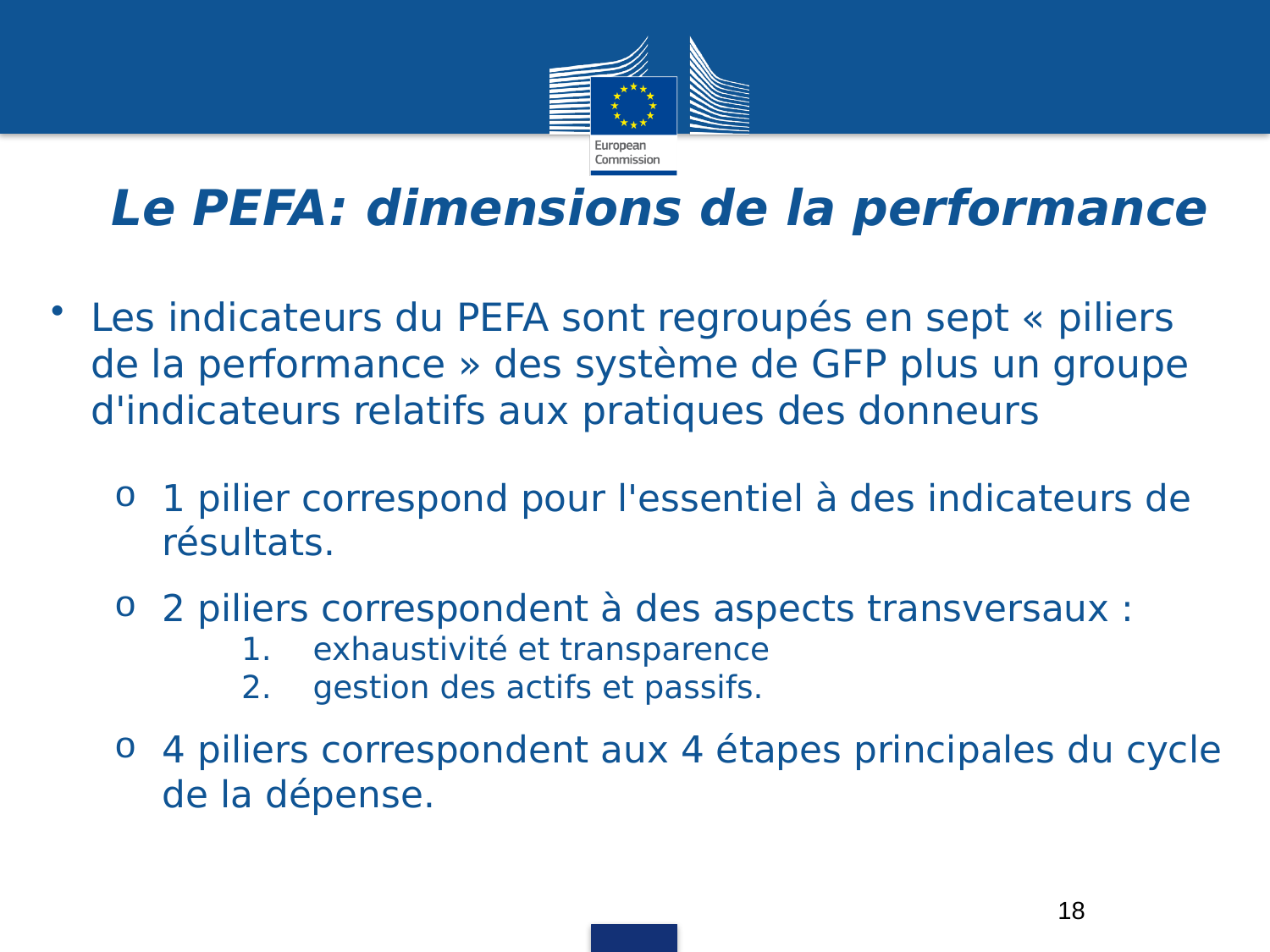

# Le PEFA: dimensions de la performance
Les indicateurs du PEFA sont regroupés en sept « piliers de la performance » des système de GFP plus un groupe d'indicateurs relatifs aux pratiques des donneurs
1 pilier correspond pour l'essentiel à des indicateurs de résultats.
2 piliers correspondent à des aspects transversaux :
exhaustivité et transparence
gestion des actifs et passifs.
4 piliers correspondent aux 4 étapes principales du cycle de la dépense.

18